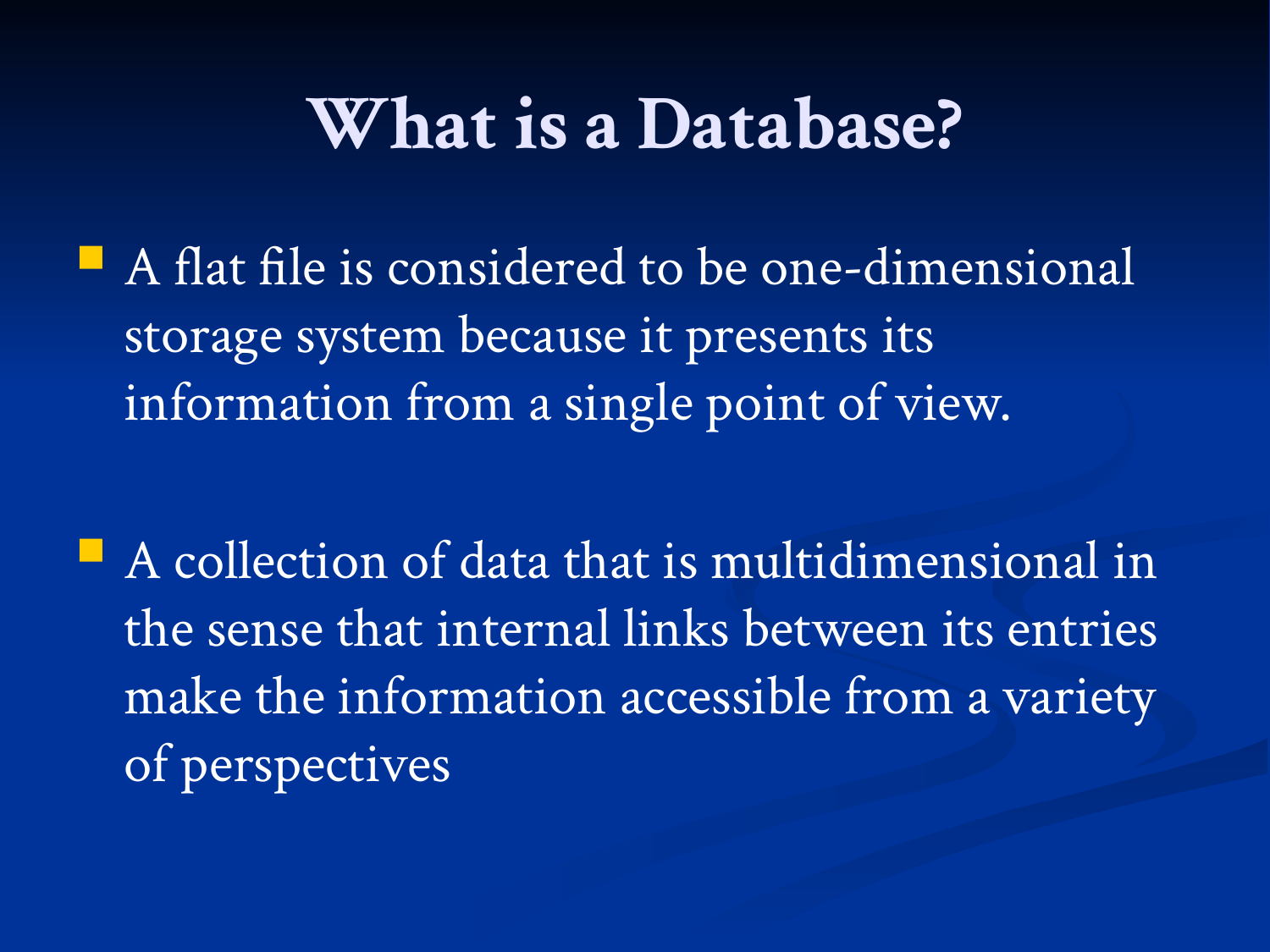

# What is a Database?
A flat file is considered to be one-dimensional storage system because it presents its information from a single point of view.

A collection of data that is multidimensional in the sense that internal links between its entries make the information accessible from a variety of perspectives